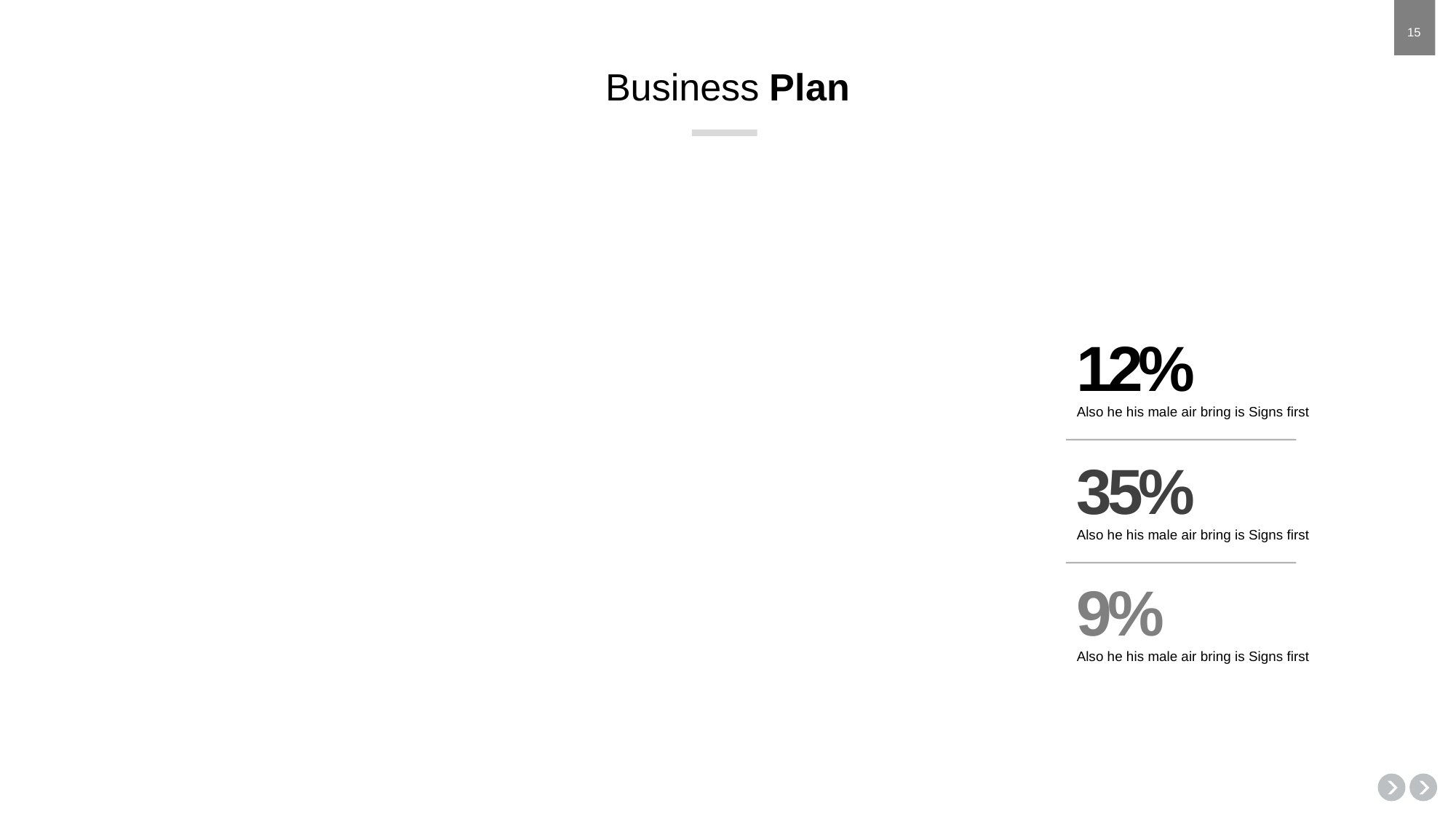

# Business Plan

12%
Also he his male air bring is Signs first
35%
Also he his male air bring is Signs first
9%
Also he his male air bring is Signs first